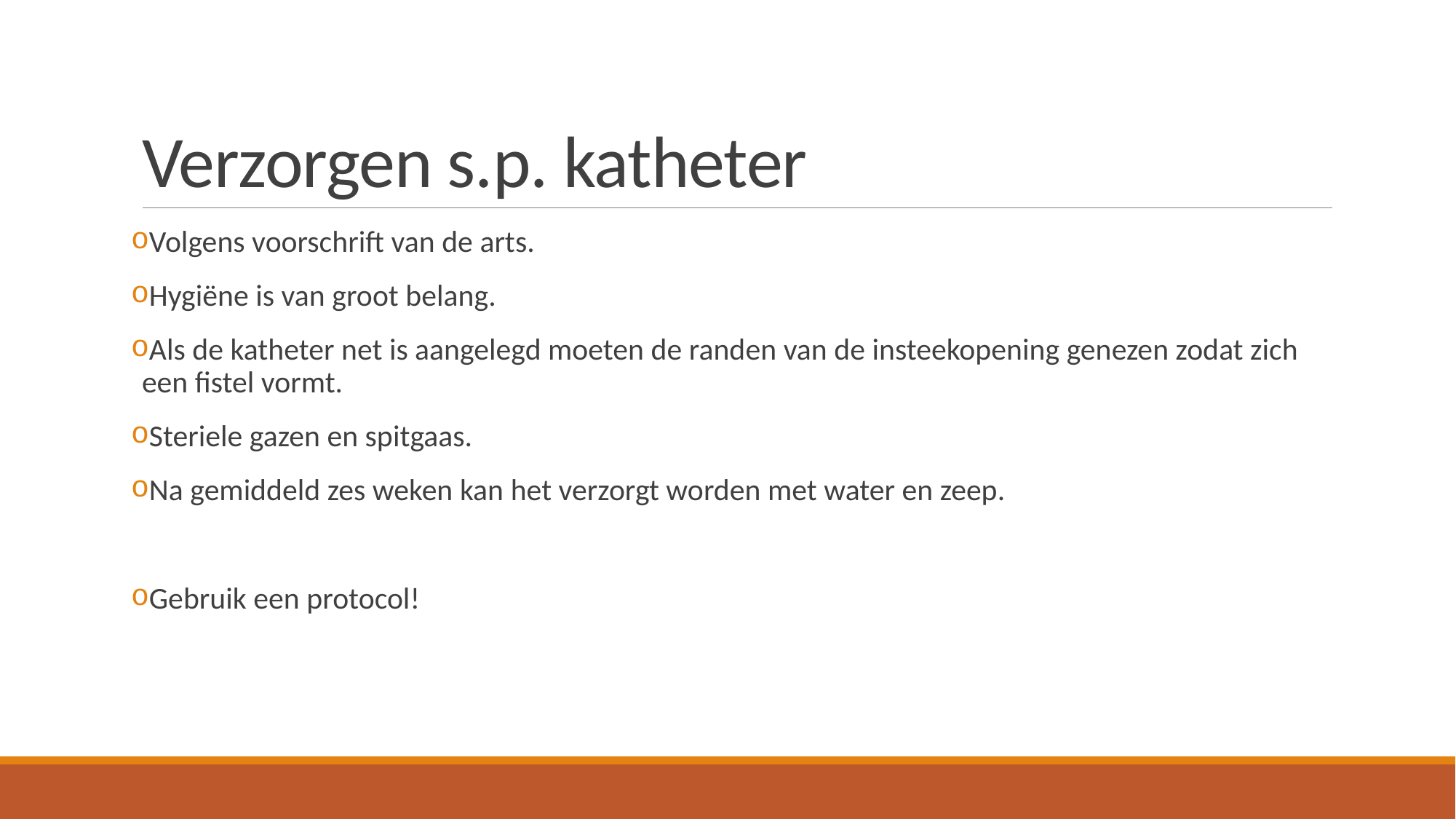

# Verzorgen s.p. katheter
Volgens voorschrift van de arts.
Hygiëne is van groot belang.
Als de katheter net is aangelegd moeten de randen van de insteekopening genezen zodat zich een fistel vormt.
Steriele gazen en spitgaas.
Na gemiddeld zes weken kan het verzorgt worden met water en zeep.

Gebruik een protocol!